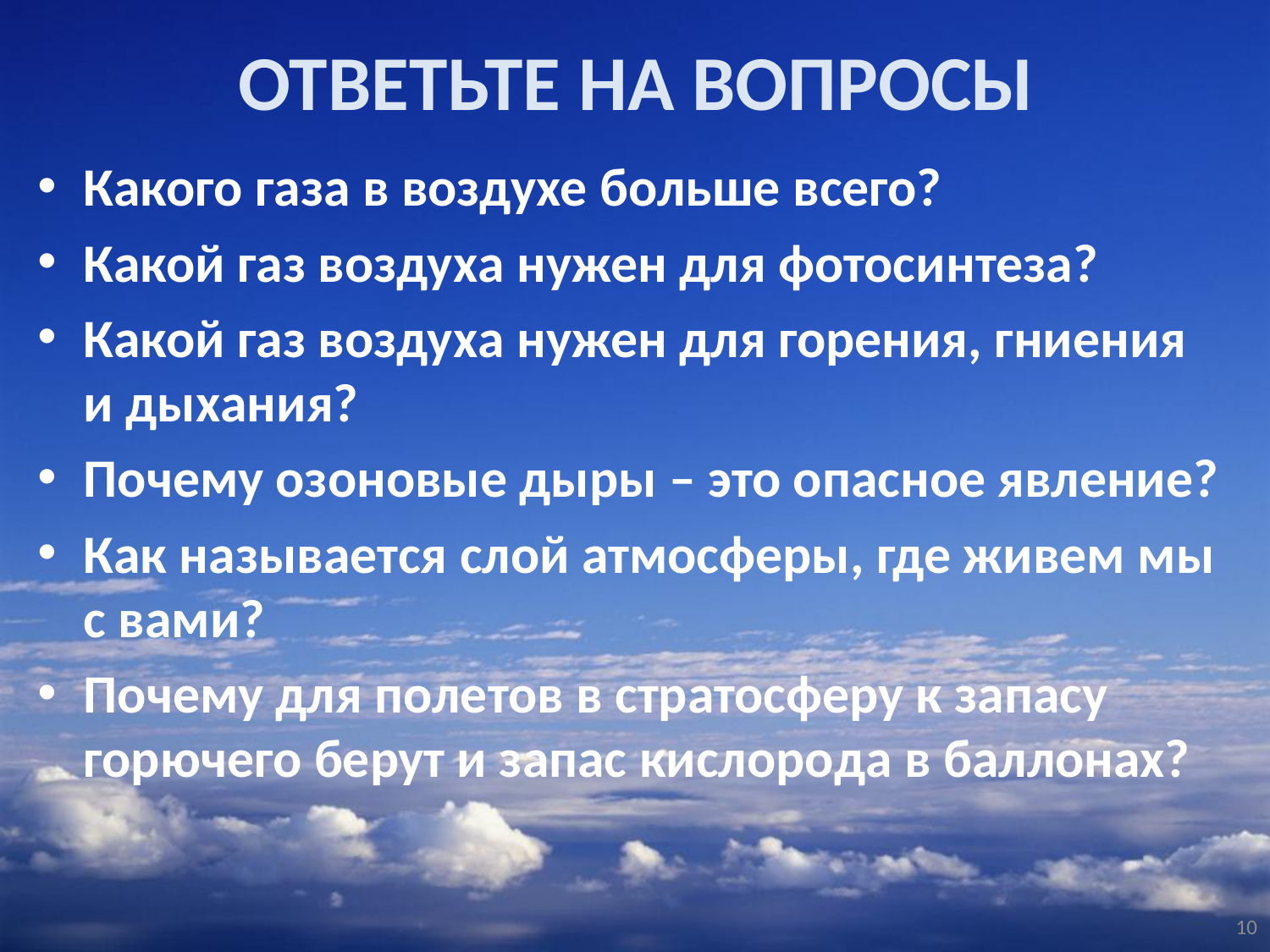

# ОТВЕТЬТЕ НА ВОПРОСЫ
Какого газа в воздухе больше всего?
Какой газ воздуха нужен для фотосинтеза?
Какой газ воздуха нужен для горения, гниения  и дыхания?
Почему озоновые дыры – это опасное явление?
Как называется слой атмосферы, где живем мы с вами?
Почему для полетов в стратосферу к запасу горючего берут и запас кислорода в баллонах?

10